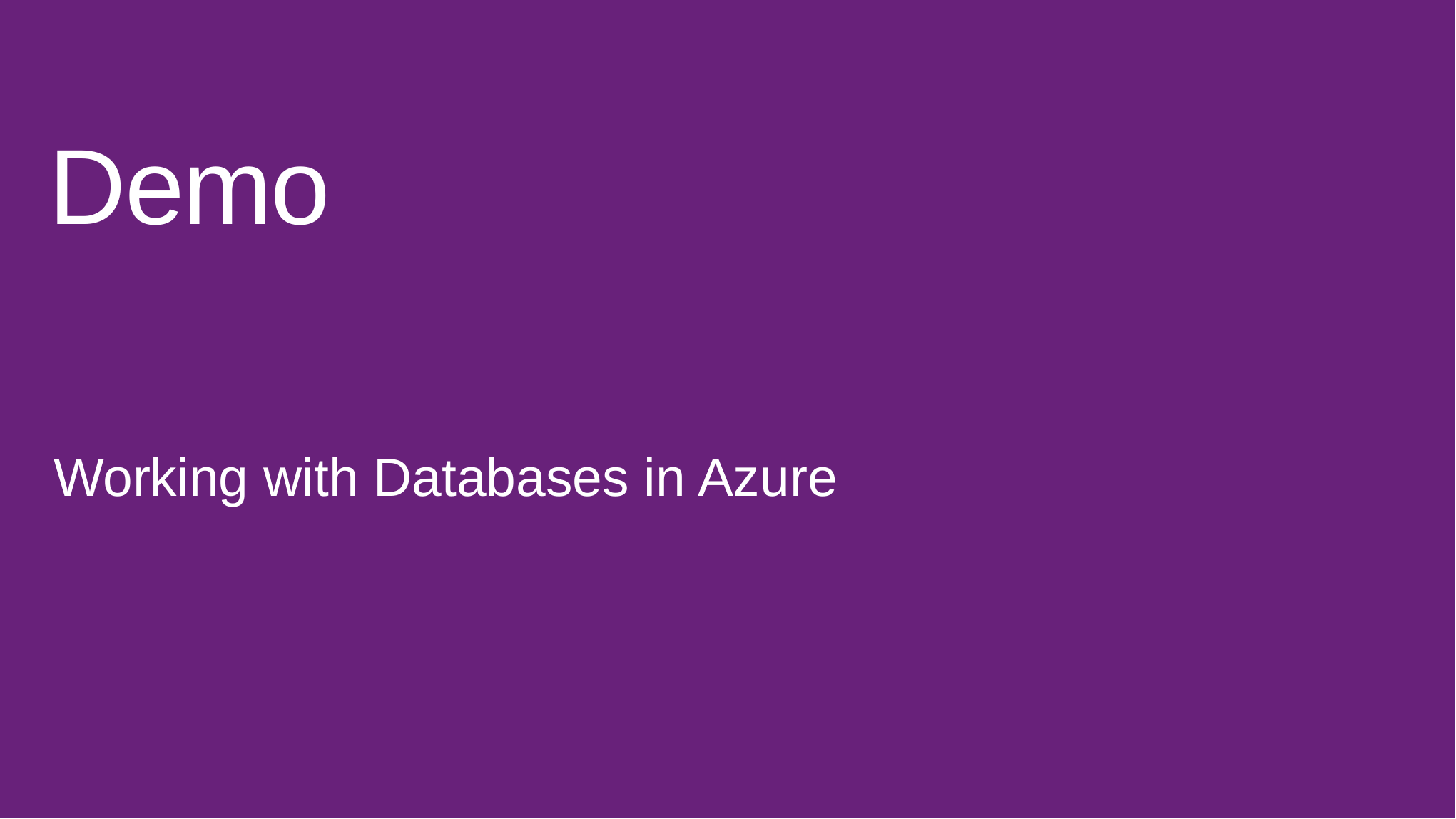

# Demo
Working with Databases in Azure